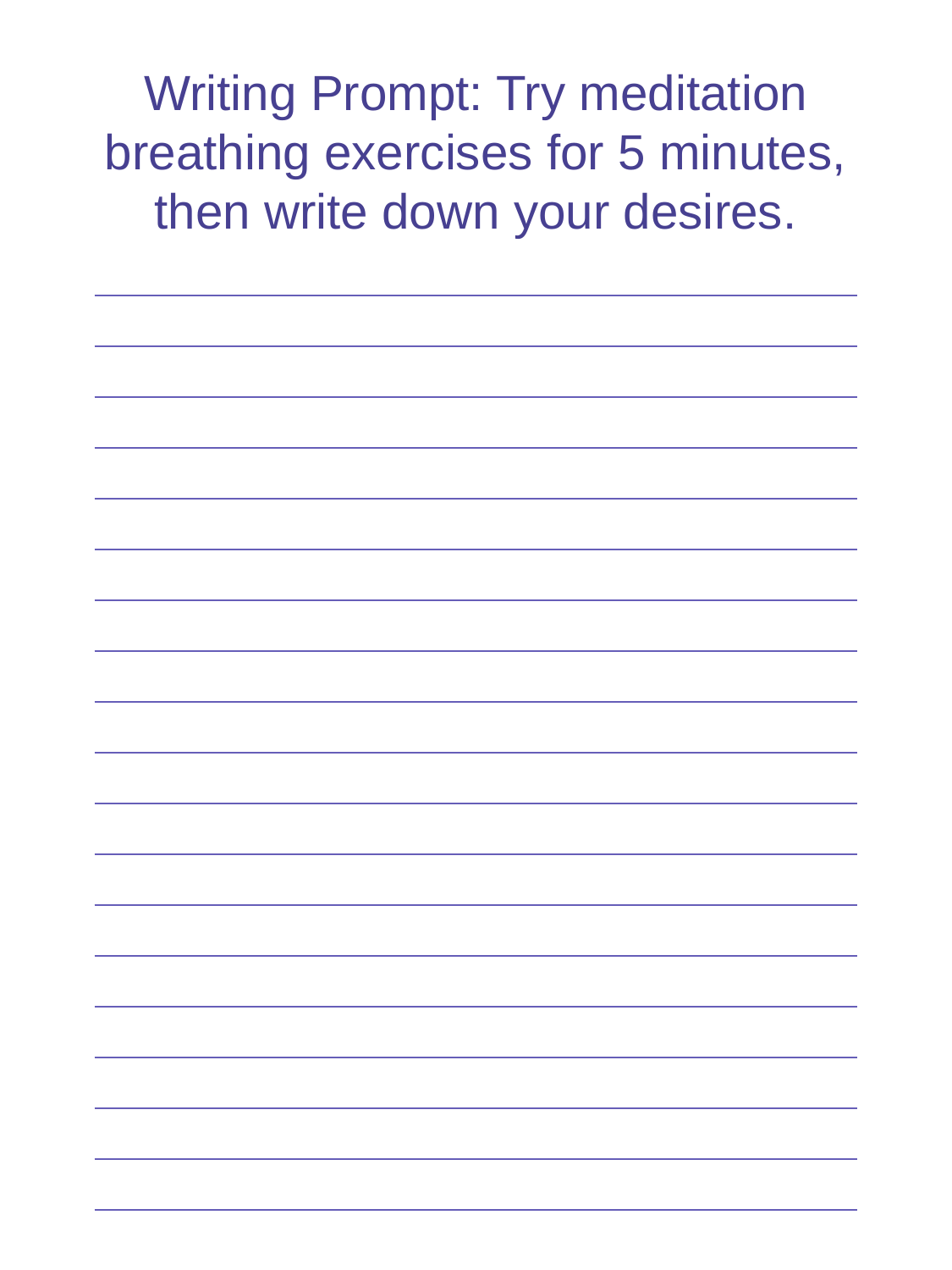

Writing Prompt: Try meditation breathing exercises for 5 minutes, then write down your desires.
|  |
| --- |
|  |
|  |
|  |
|  |
|  |
|  |
|  |
|  |
|  |
|  |
|  |
|  |
|  |
|  |
|  |
|  |
|  |